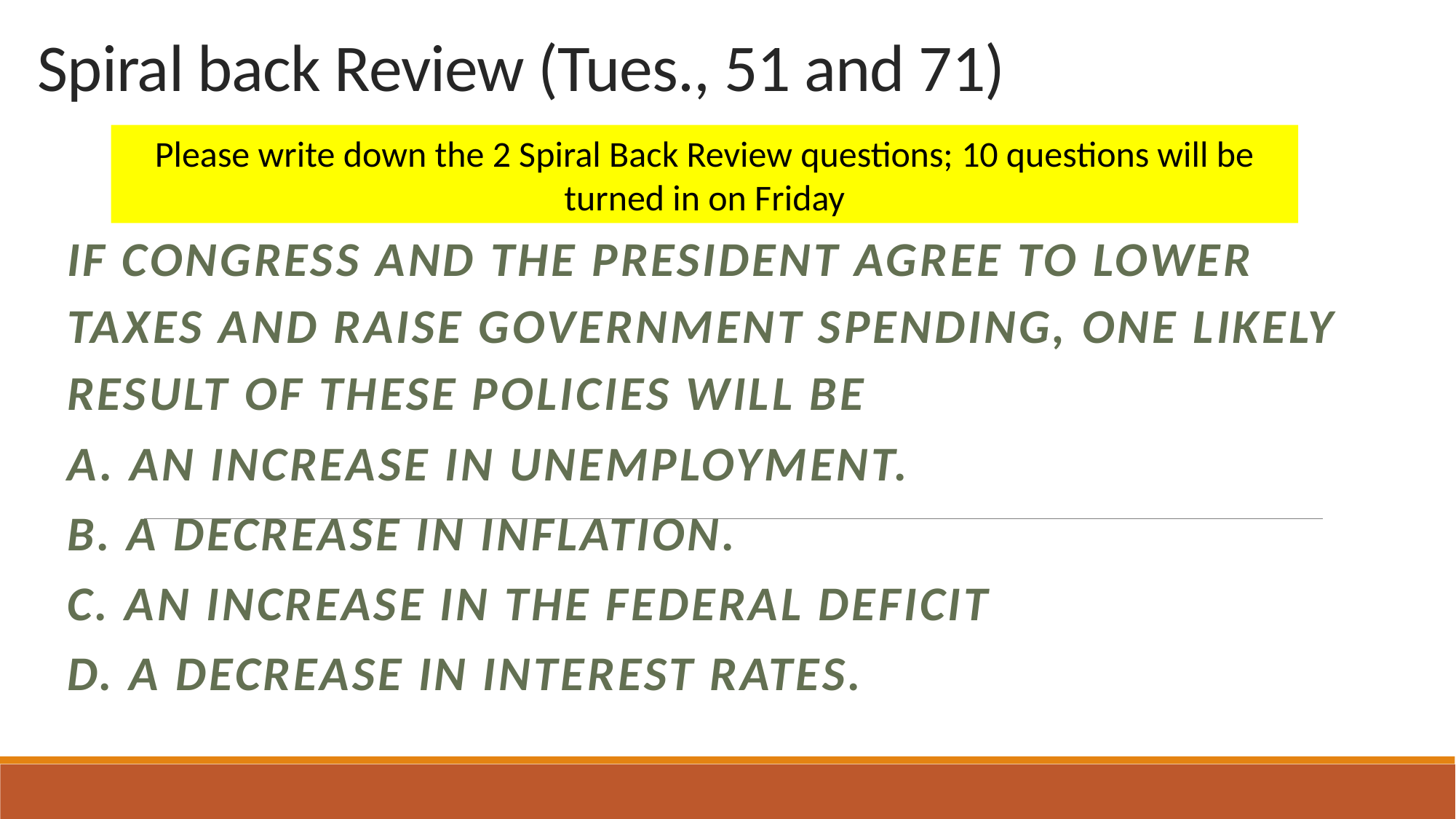

# Spiral back Review (Tues., 51 and 71)
Please write down the 2 Spiral Back Review questions; 10 questions will be turned in on Friday
If Congress and the President agree to lower taxes and raise government spending, one likely result of these policies will be
A. an increase in unemployment.
B. a decrease in inflation.
C. an increase in the federal deficit
D. a decrease in interest rates.